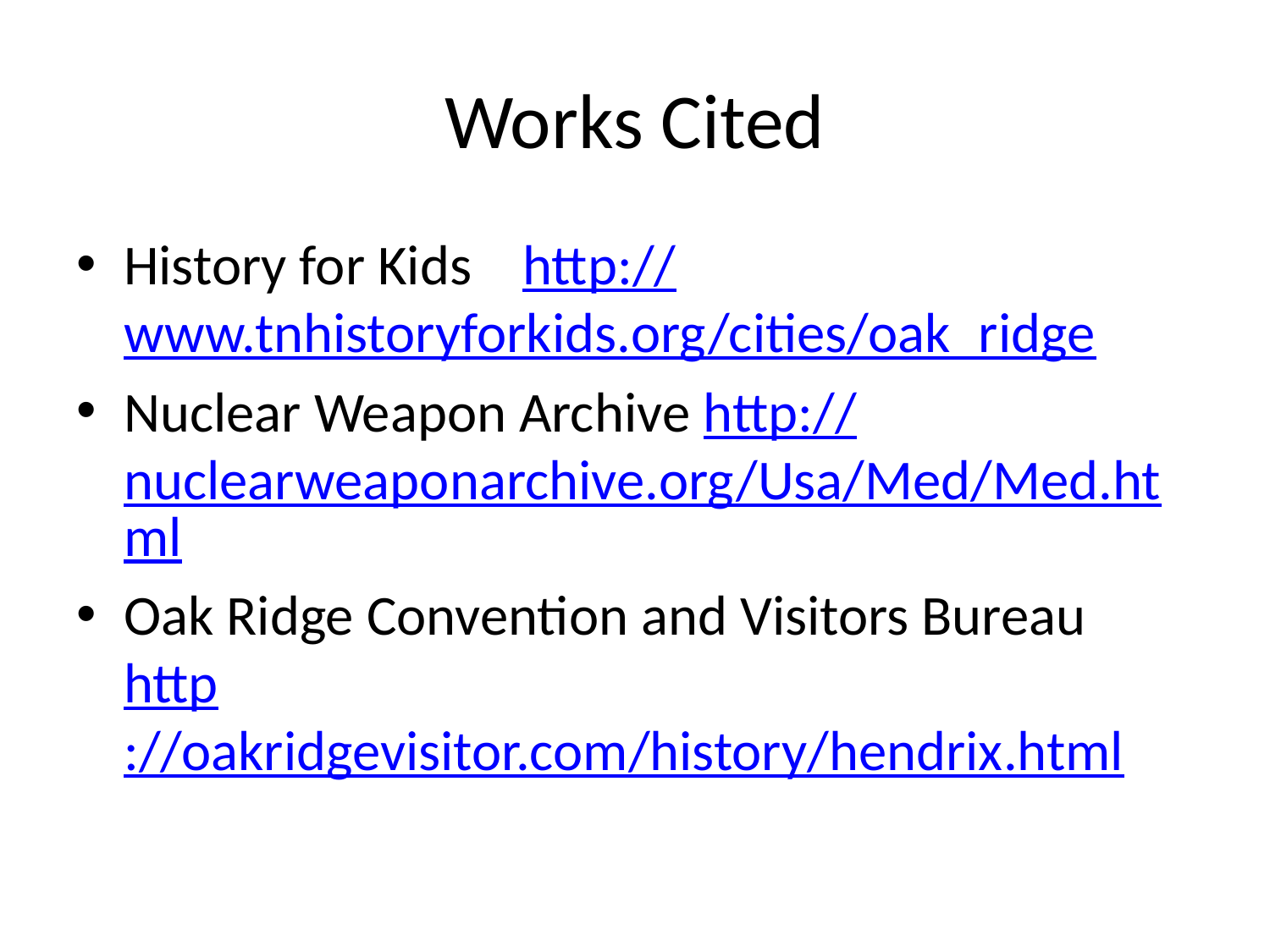

# Works Cited
History for Kids    http://www.tnhistoryforkids.org/cities/oak_ridge
Nuclear Weapon Archive http://nuclearweaponarchive.org/Usa/Med/Med.html
Oak Ridge Convention and Visitors Bureau  http://oakridgevisitor.com/history/hendrix.html